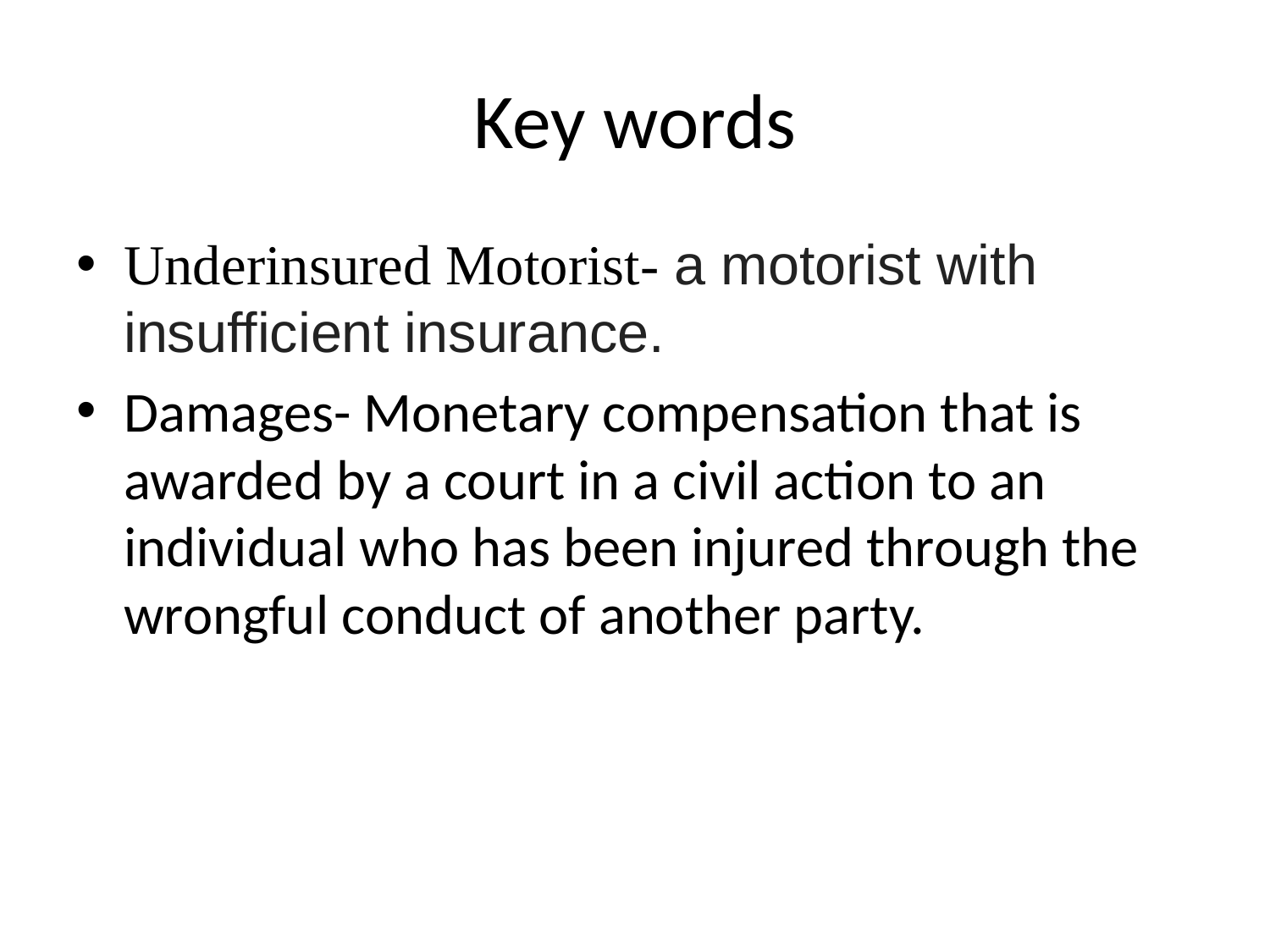

# Key words
Underinsured Motorist- a motorist with insufficient insurance.
Damages- Monetary compensation that is awarded by a court in a civil action to an individual who has been injured through the wrongful conduct of another party.